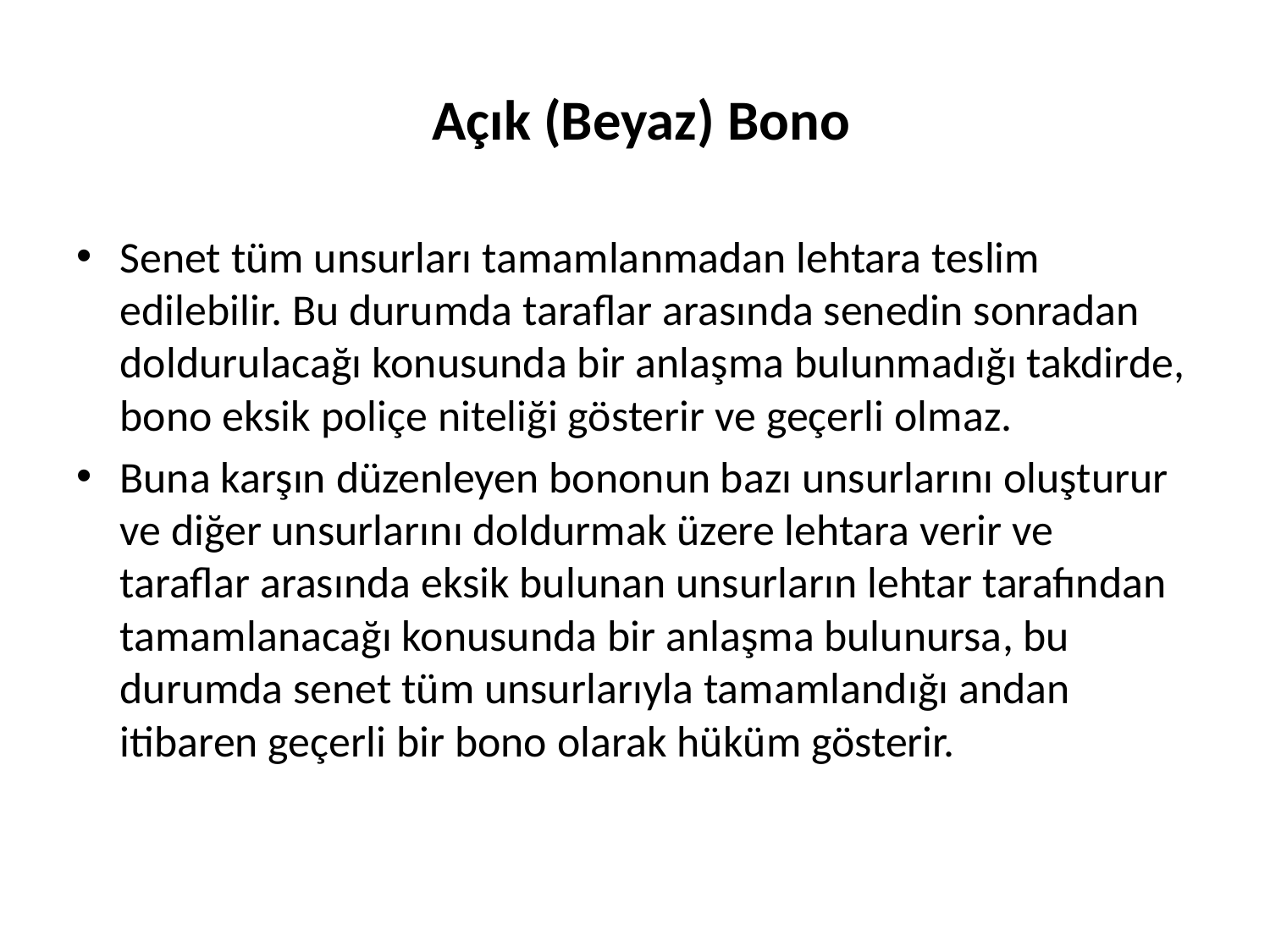

# Açık (Beyaz) Bono
Senet tüm unsurları tamamlanmadan lehtara teslim edilebilir. Bu durumda taraflar arasında senedin sonradan doldurulacağı konusunda bir anlaşma bulunmadığı takdirde, bono eksik poliçe niteliği gösterir ve geçerli olmaz.
Buna karşın düzenleyen bononun bazı unsurlarını oluşturur ve diğer unsurlarını doldurmak üzere lehtara verir ve taraflar arasında eksik bulunan unsurların lehtar tarafından tamamlanacağı konusunda bir anlaşma bulunursa, bu durumda senet tüm unsurlarıyla tamamlandığı andan itibaren geçerli bir bono olarak hüküm gösterir.